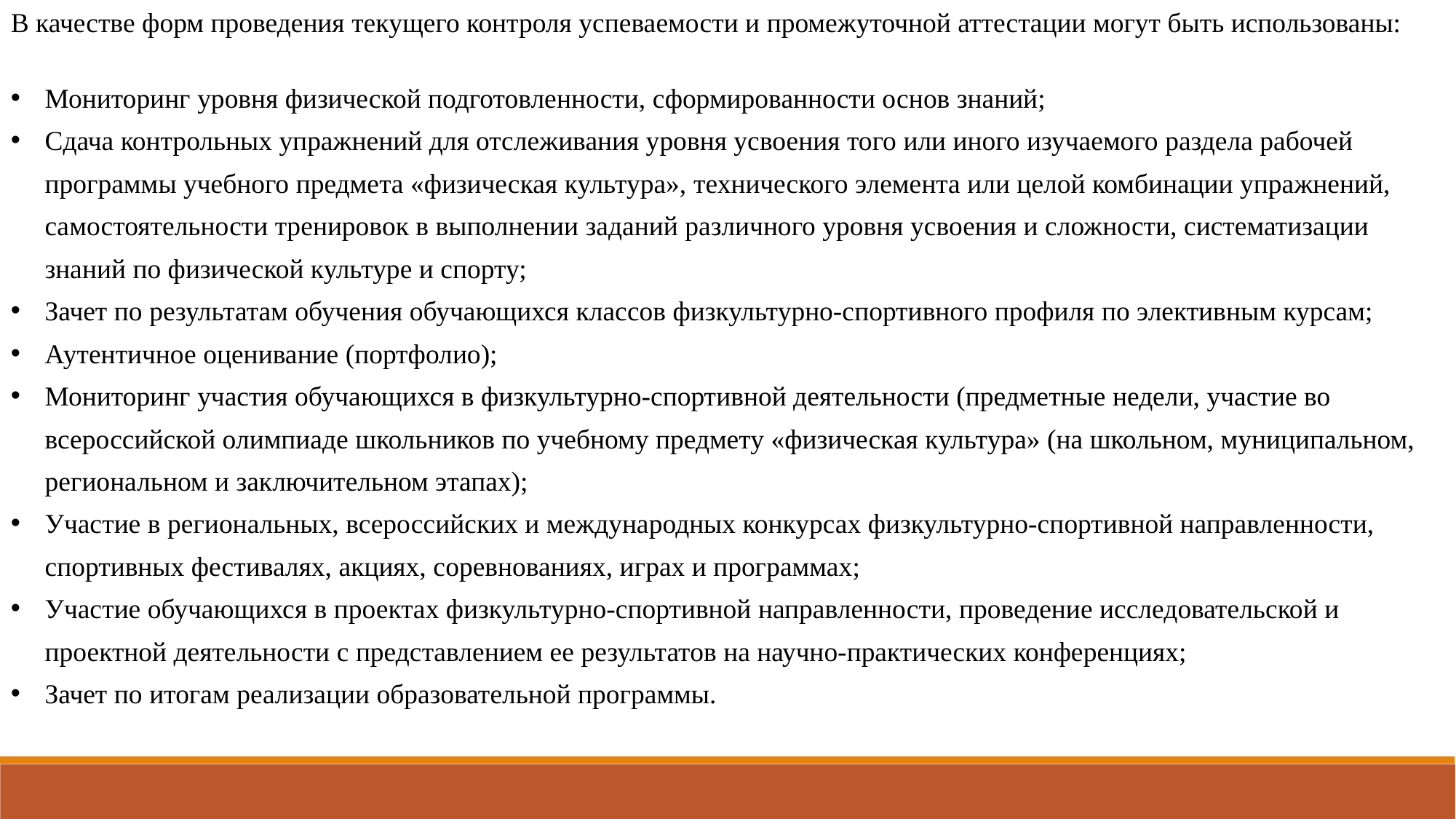

В качестве форм проведения текущего контроля успеваемости и промежуточной аттестации могут быть использованы:

Мониторинг уровня физической подготовленности, сформированности основ знаний;
Сдача контрольных упражнений для отслеживания уровня усвоения того или иного изучаемого раздела рабочей программы учебного предмета «физическая культура», технического элемента или целой комбинации упражнений, самостоятельности тренировок в выполнении заданий различного уровня усвоения и сложности, систематизации знаний по физической культуре и спорту;
Зачет по результатам обучения обучающихся классов физкультурно-спортивного профиля по элективным курсам;
Аутентичное оценивание (портфолио);
Мониторинг участия обучающихся в физкультурно-спортивной деятельности (предметные недели, участие во всероссийской олимпиаде школьников по учебному предмету «физическая культура» (на школьном, муниципальном, региональном и заключительном этапах);
Участие в региональных, всероссийских и международных конкурсах физкультурно-спортивной направленности, спортивных фестивалях, акциях, соревнованиях, играх и программах;
Участие обучающихся в проектах физкультурно-спортивной направленности, проведение исследовательской и проектной деятельности с представлением ее результатов на научно-практических конференциях;
Зачет по итогам реализации образовательной программы.